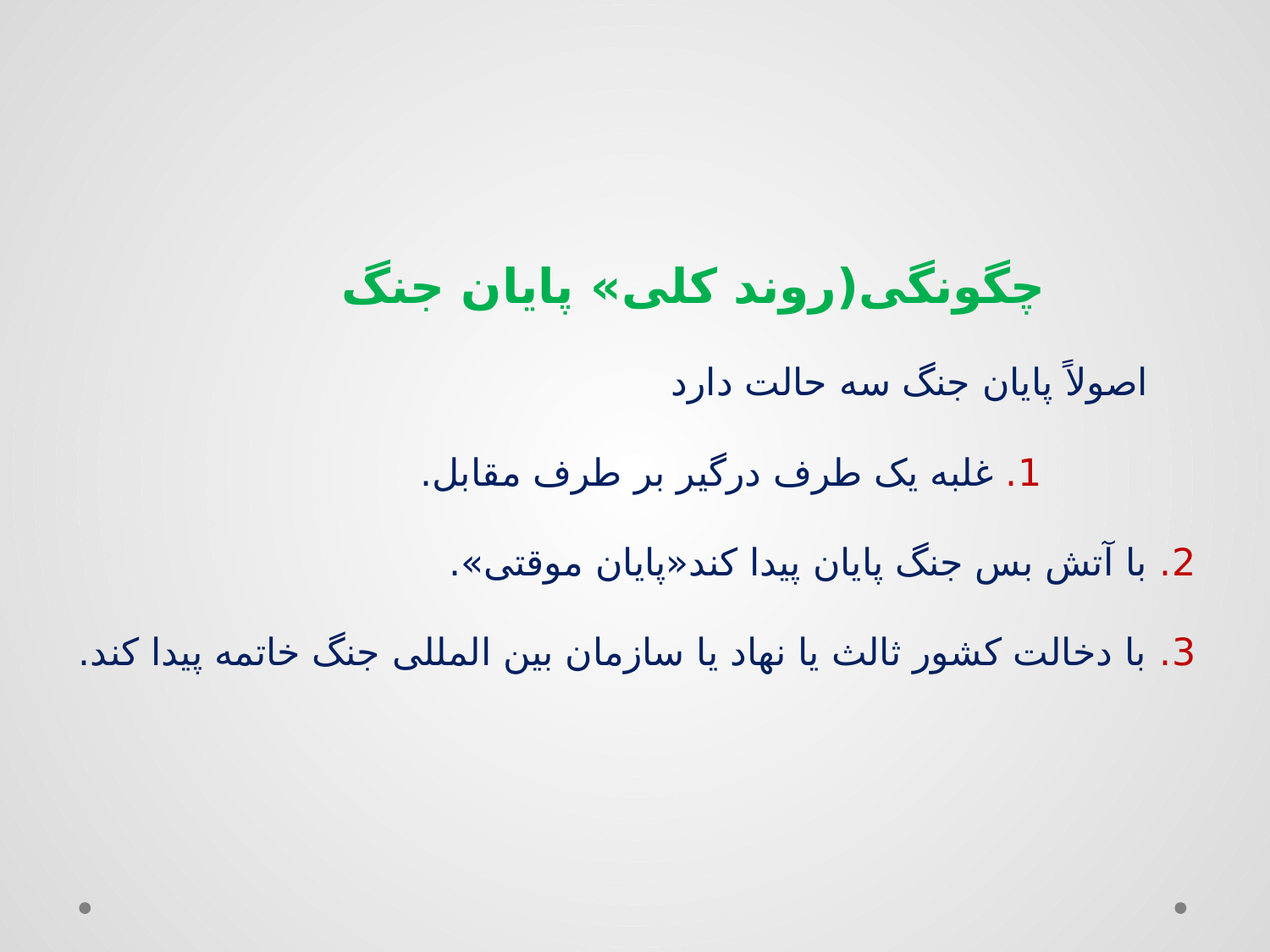

# چگونگی(روند کلی» پایان جنگ اصولاً پایان جنگ سه حالت دارد 1. غلبه یک طرف درگیر بر طرف مقابل. 2. با آتش بس جنگ پایان پیدا کند«پایان موقتی». 3. با دخالت کشور ثالث یا نهاد یا سازمان بین المللی جنگ خاتمه پیدا کند.